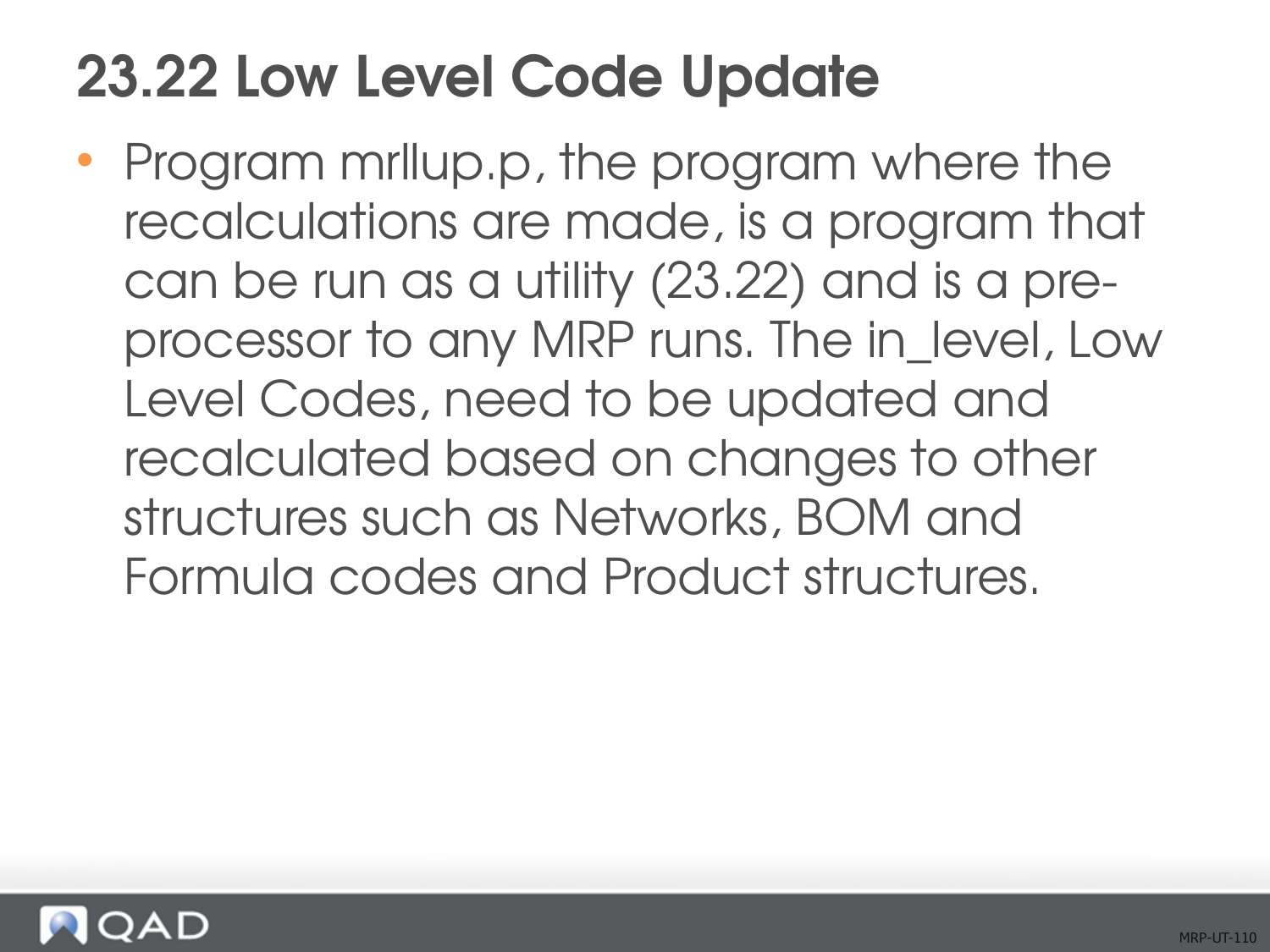

# 23.22 Low Level Code Update
Program mrllup.p, the program where the recalculations are made, is a program that can be run as a utility (23.22) and is a pre-processor to any MRP runs. The in_level, Low Level Codes, need to be updated and recalculated based on changes to other structures such as Networks, BOM and         Formula codes and Product structures.
MRP-UT-110